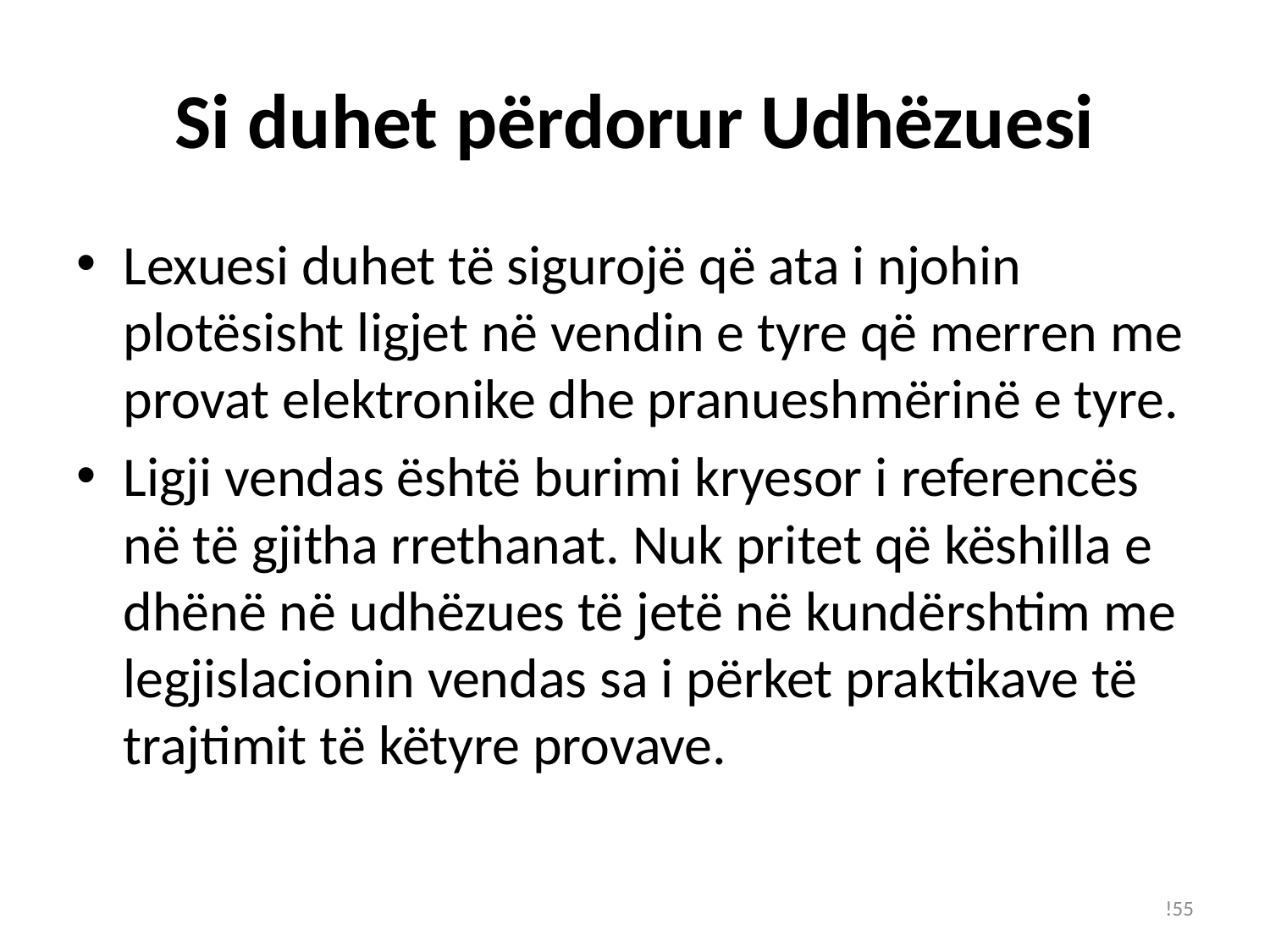

# Si duhet përdorur Udhëzuesi
Lexuesi duhet të sigurojë që ata i njohin plotësisht ligjet në vendin e tyre që merren me provat elektronike dhe pranueshmërinë e tyre.
Ligji vendas është burimi kryesor i referencës në të gjitha rrethanat. Nuk pritet që këshilla e dhënë në udhëzues të jetë në kundërshtim me legjislacionin vendas sa i përket praktikave të trajtimit të këtyre provave.
!55